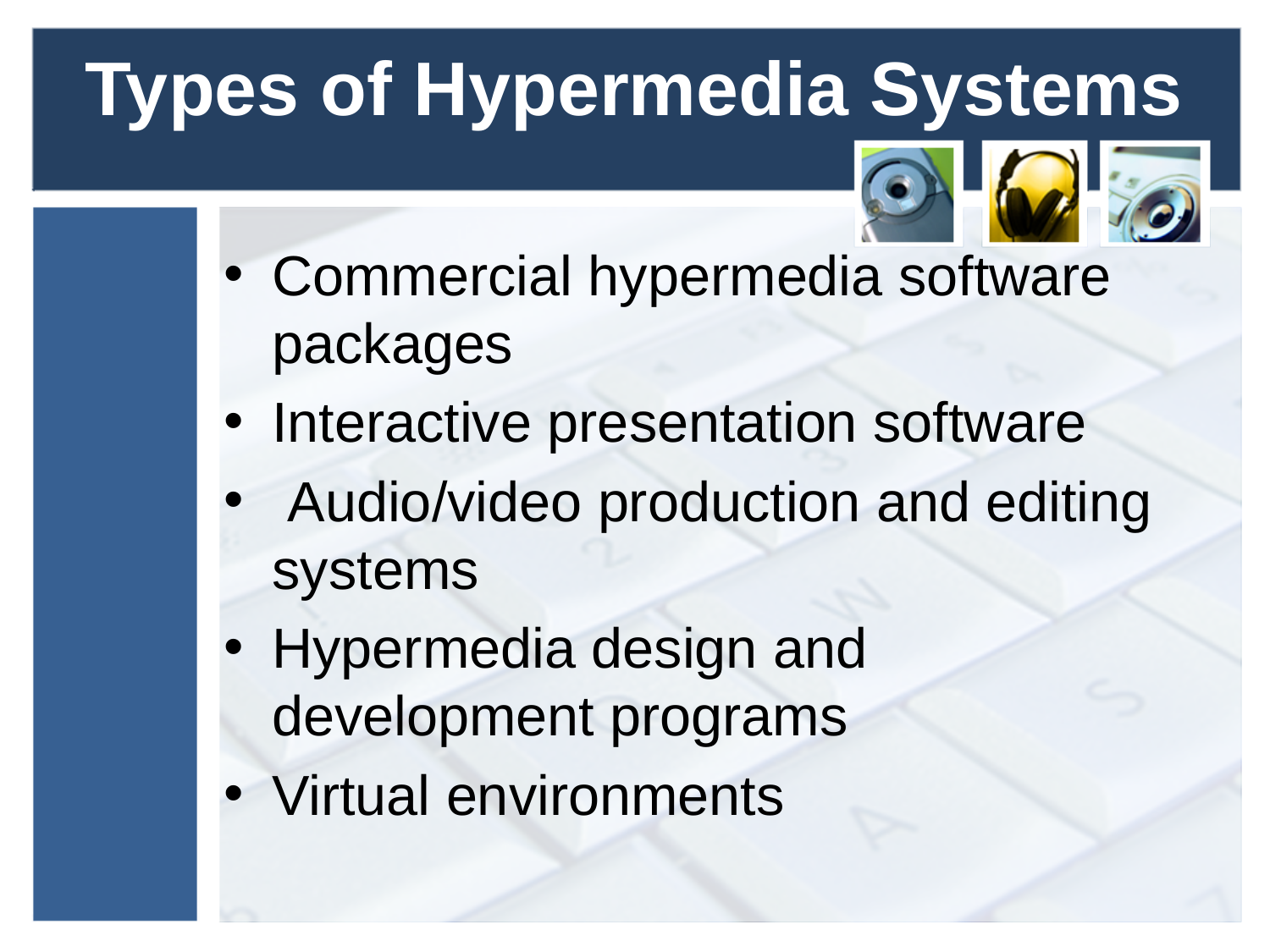

# Types of Hypermedia Systems
Commercial hypermedia software packages
Interactive presentation software
 Audio/video production and editing systems
Hypermedia design and development programs
Virtual environments